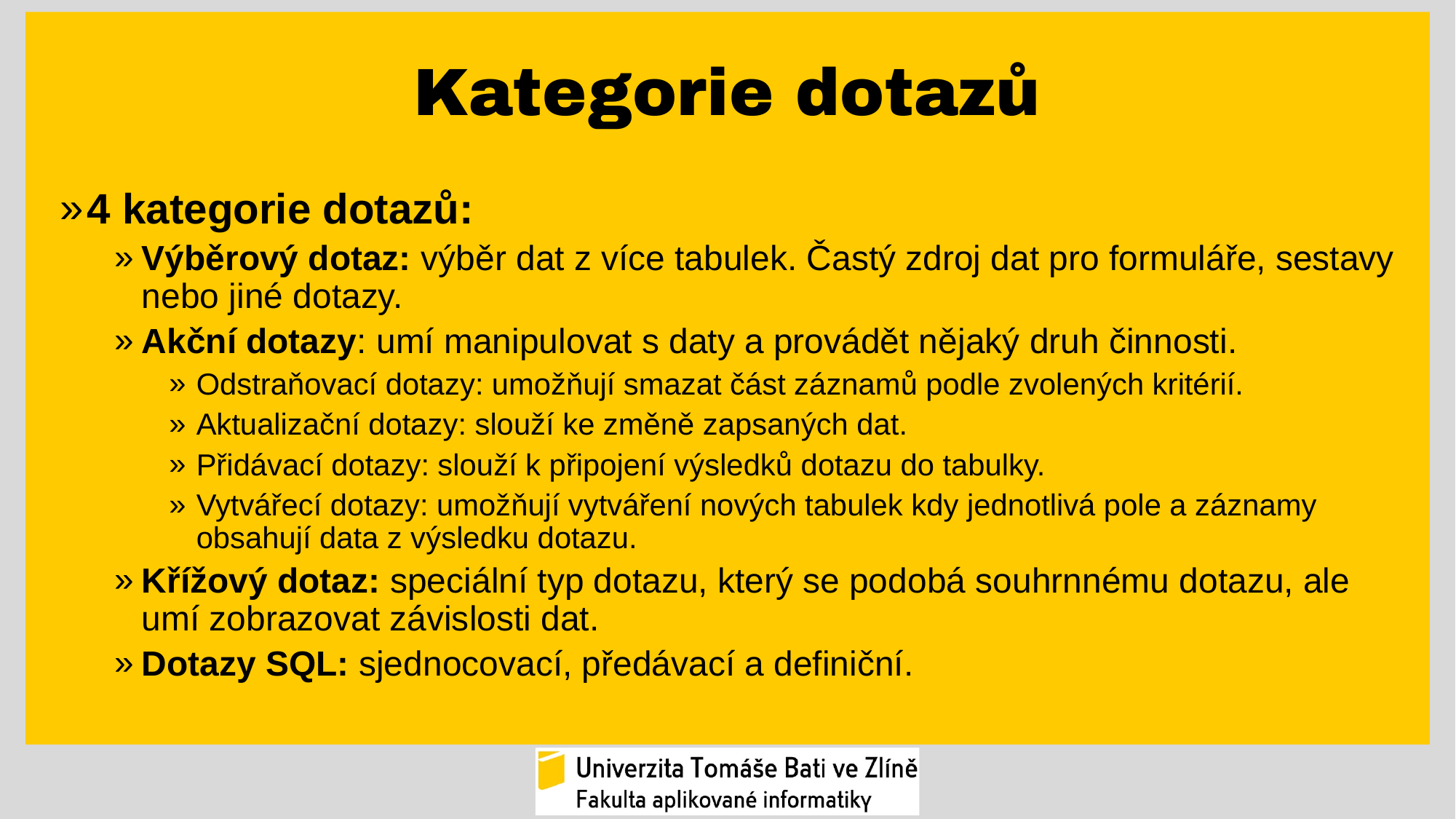

# Kategorie dotazů
4 kategorie dotazů:
Výběrový dotaz: výběr dat z více tabulek. Častý zdroj dat pro formuláře, sestavy nebo jiné dotazy.
Akční dotazy: umí manipulovat s daty a provádět nějaký druh činnosti.
Odstraňovací dotazy: umožňují smazat část záznamů podle zvolených kritérií.
Aktualizační dotazy: slouží ke změně zapsaných dat.
Přidávací dotazy: slouží k připojení výsledků dotazu do tabulky.
Vytvářecí dotazy: umožňují vytváření nových tabulek kdy jednotlivá pole a záznamy obsahují data z výsledku dotazu.
Křížový dotaz: speciální typ dotazu, který se podobá souhrnnému dotazu, ale umí zobrazovat závislosti dat.
Dotazy SQL: sjednocovací, předávací a definiční.